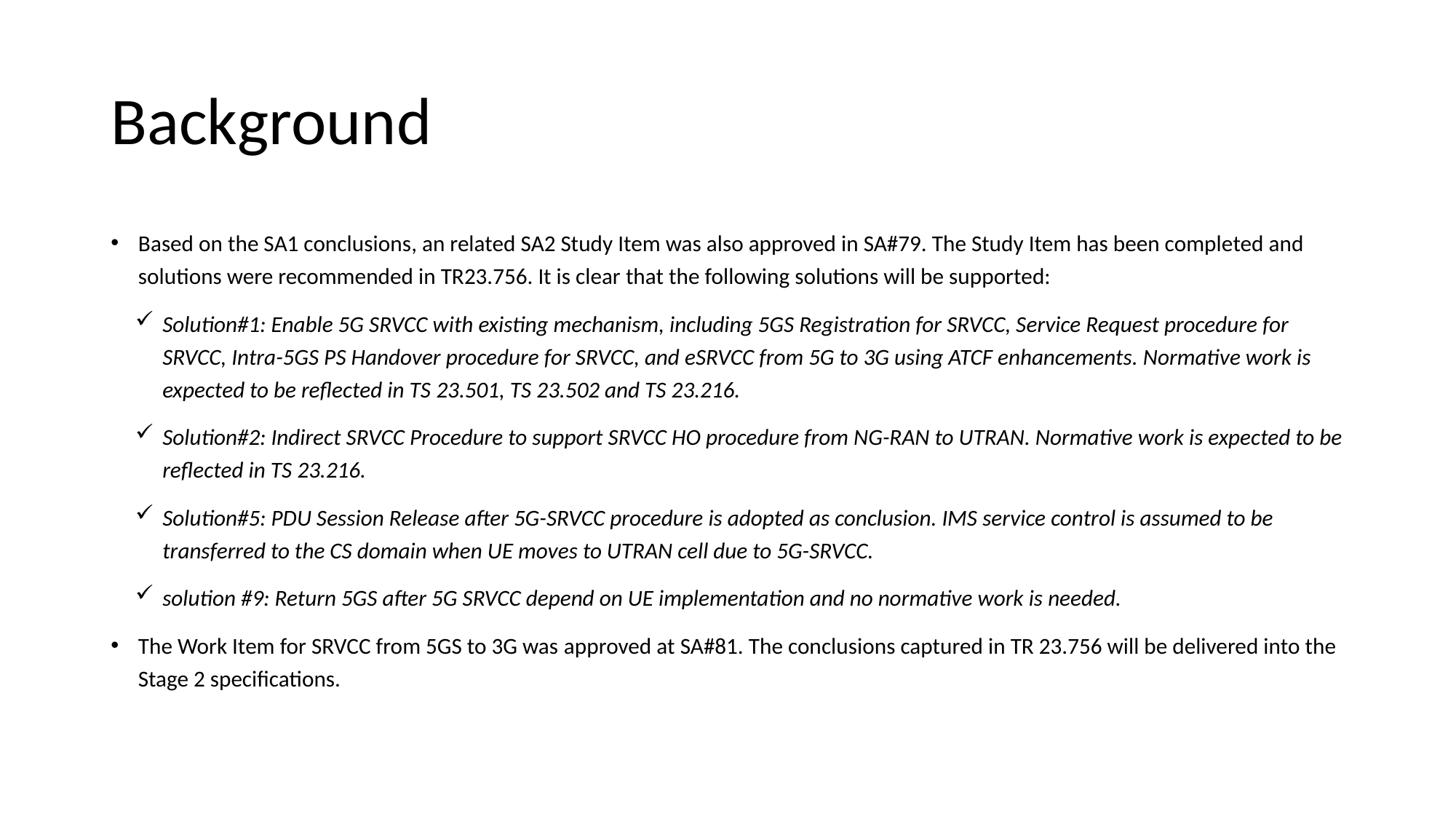

# Background
Based on the SA1 conclusions, an related SA2 Study Item was also approved in SA#79. The Study Item has been completed and solutions were recommended in TR23.756. It is clear that the following solutions will be supported:
Solution#1: Enable 5G SRVCC with existing mechanism, including 5GS Registration for SRVCC, Service Request procedure for SRVCC, Intra-5GS PS Handover procedure for SRVCC, and eSRVCC from 5G to 3G using ATCF enhancements. Normative work is expected to be reflected in TS 23.501, TS 23.502 and TS 23.216.
Solution#2: Indirect SRVCC Procedure to support SRVCC HO procedure from NG-RAN to UTRAN. Normative work is expected to be reflected in TS 23.216.
Solution#5: PDU Session Release after 5G-SRVCC procedure is adopted as conclusion. IMS service control is assumed to be transferred to the CS domain when UE moves to UTRAN cell due to 5G-SRVCC.
solution #9: Return 5GS after 5G SRVCC depend on UE implementation and no normative work is needed.
The Work Item for SRVCC from 5GS to 3G was approved at SA#81. The conclusions captured in TR 23.756 will be delivered into the Stage 2 specifications.